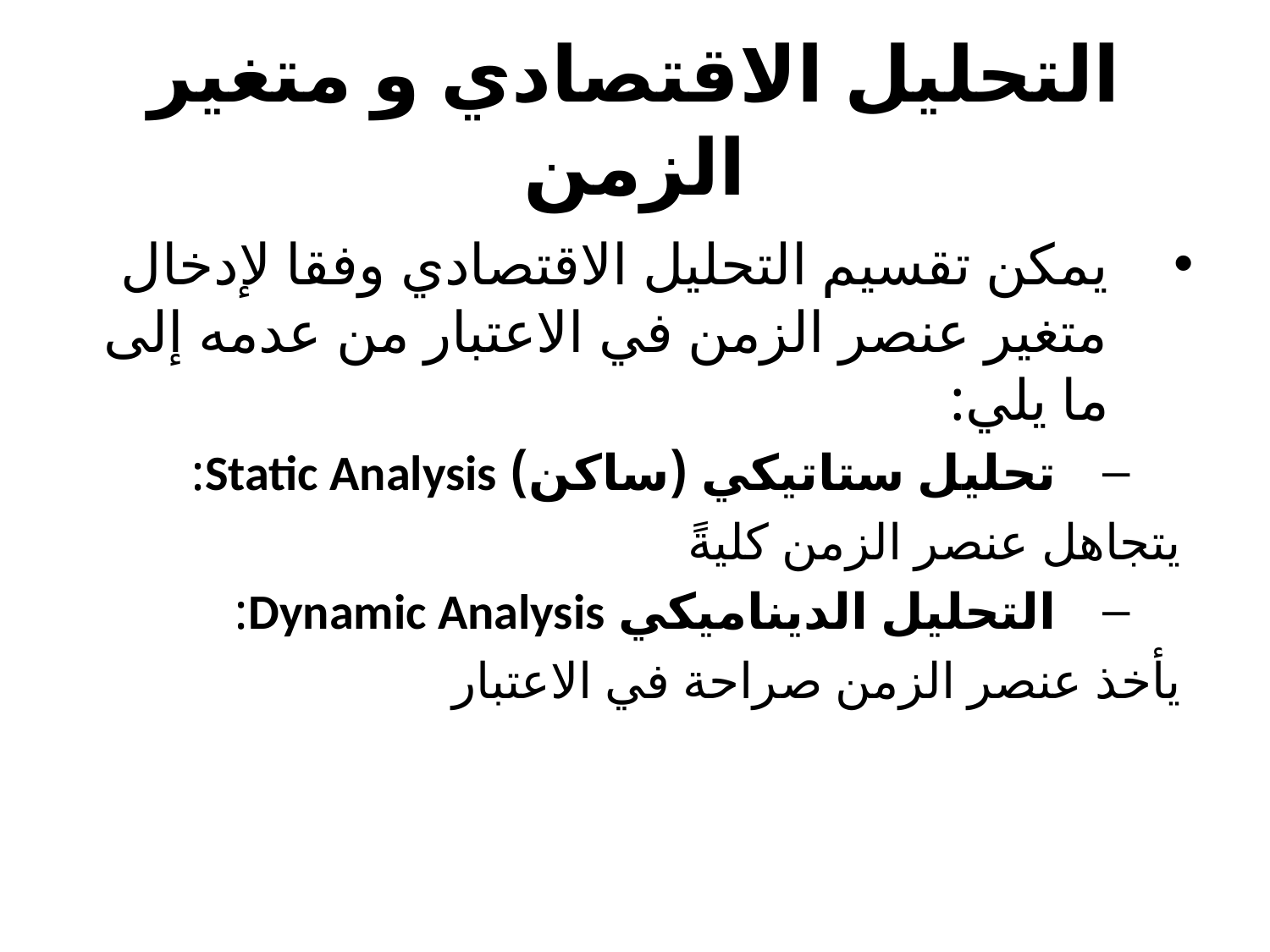

# التحليل الاقتصادي و متغير الزمن
يمكن تقسيم التحليل الاقتصادي وفقا لإدخال متغير عنصر الزمن في الاعتبار من عدمه إلى ما يلي:
تحليل ستاتيكي (ساكن) Static Analysis:
يتجاهل عنصر الزمن كليةً
التحليل الديناميكي Dynamic Analysis:
يأخذ عنصر الزمن صراحة في الاعتبار